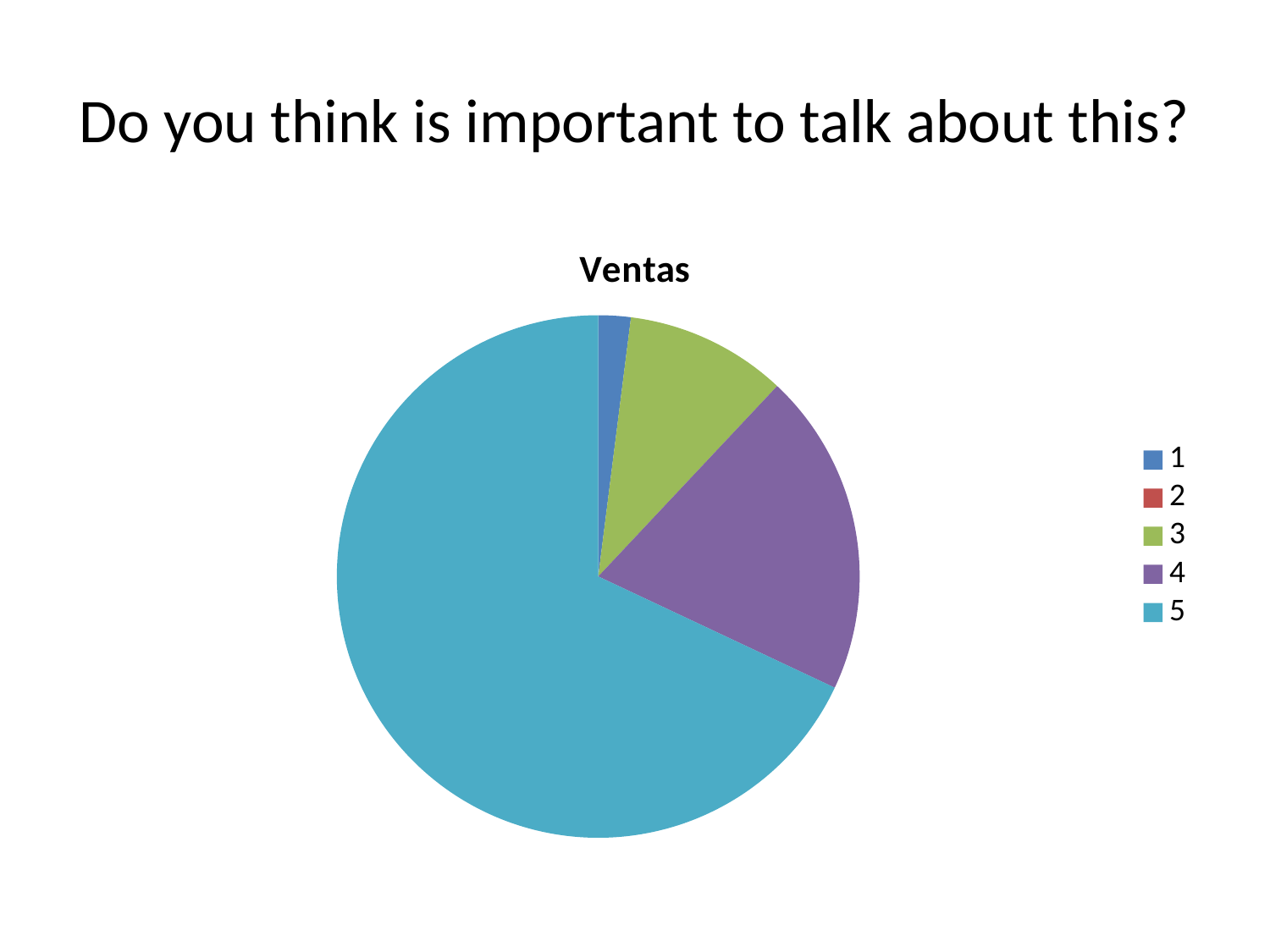

# Do you think is important to talk about this?

### Chart:

| Category | Ventas |
|---|---|
| 1 | 1.0 |
| 2 | None |
| 3 | 5.0 |
| 4 | 10.0 |
| 5 | 34.0 |